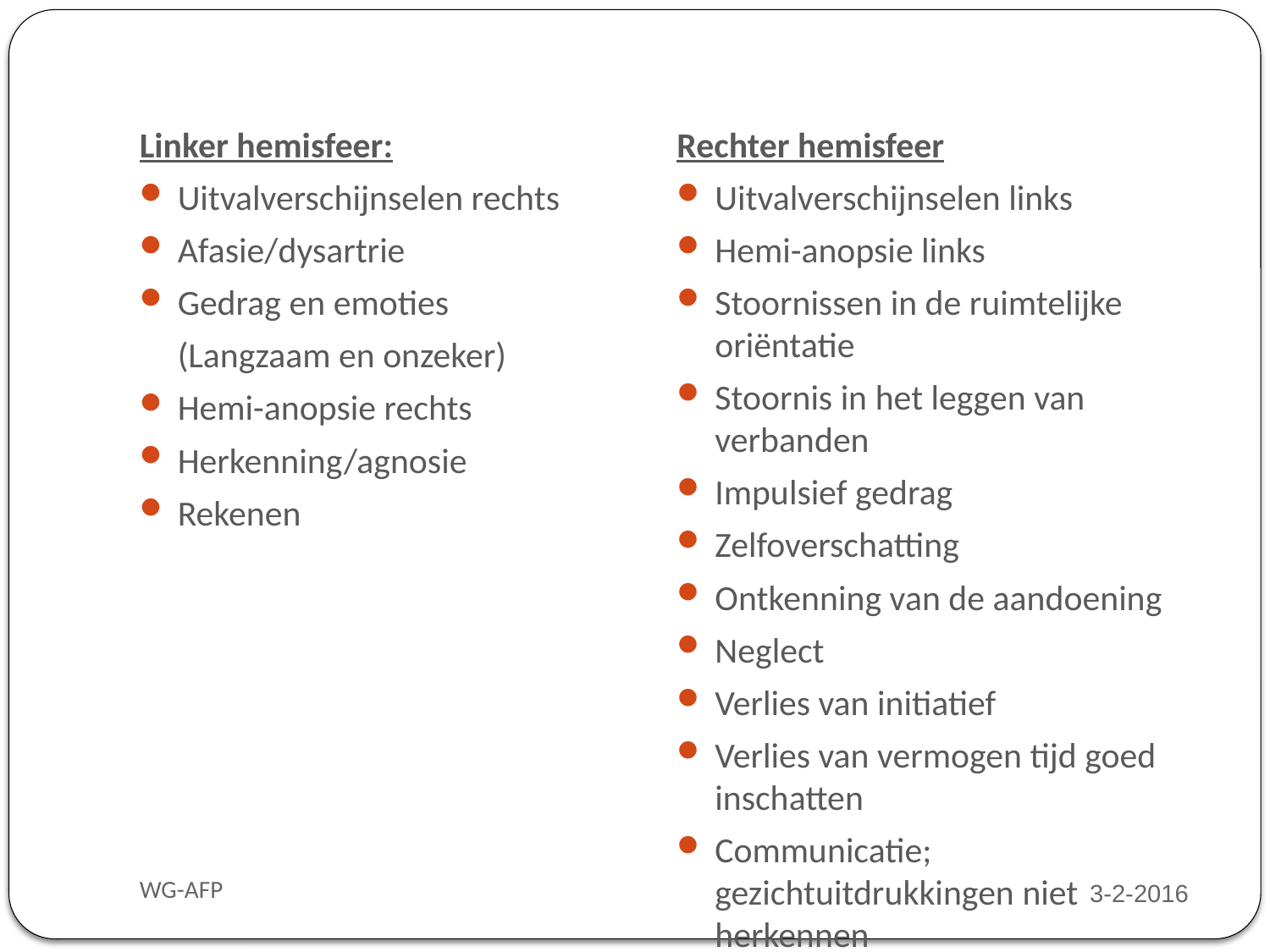

#
Linker hemisfeer:
Uitvalverschijnselen rechts
Afasie/dysartrie
Gedrag en emoties
	(Langzaam en onzeker)
Hemi-anopsie rechts
Herkenning/agnosie
Rekenen

Rechter hemisfeer
Uitvalverschijnselen links
Hemi-anopsie links
Stoornissen in de ruimtelijke oriëntatie
Stoornis in het leggen van verbanden
Impulsief gedrag
Zelfoverschatting
Ontkenning van de aandoening
Neglect
Verlies van initiatief
Verlies van vermogen tijd goed inschatten
Communicatie; gezichtuitdrukkingen niet herkennen
WG-AFP
3-2-2016